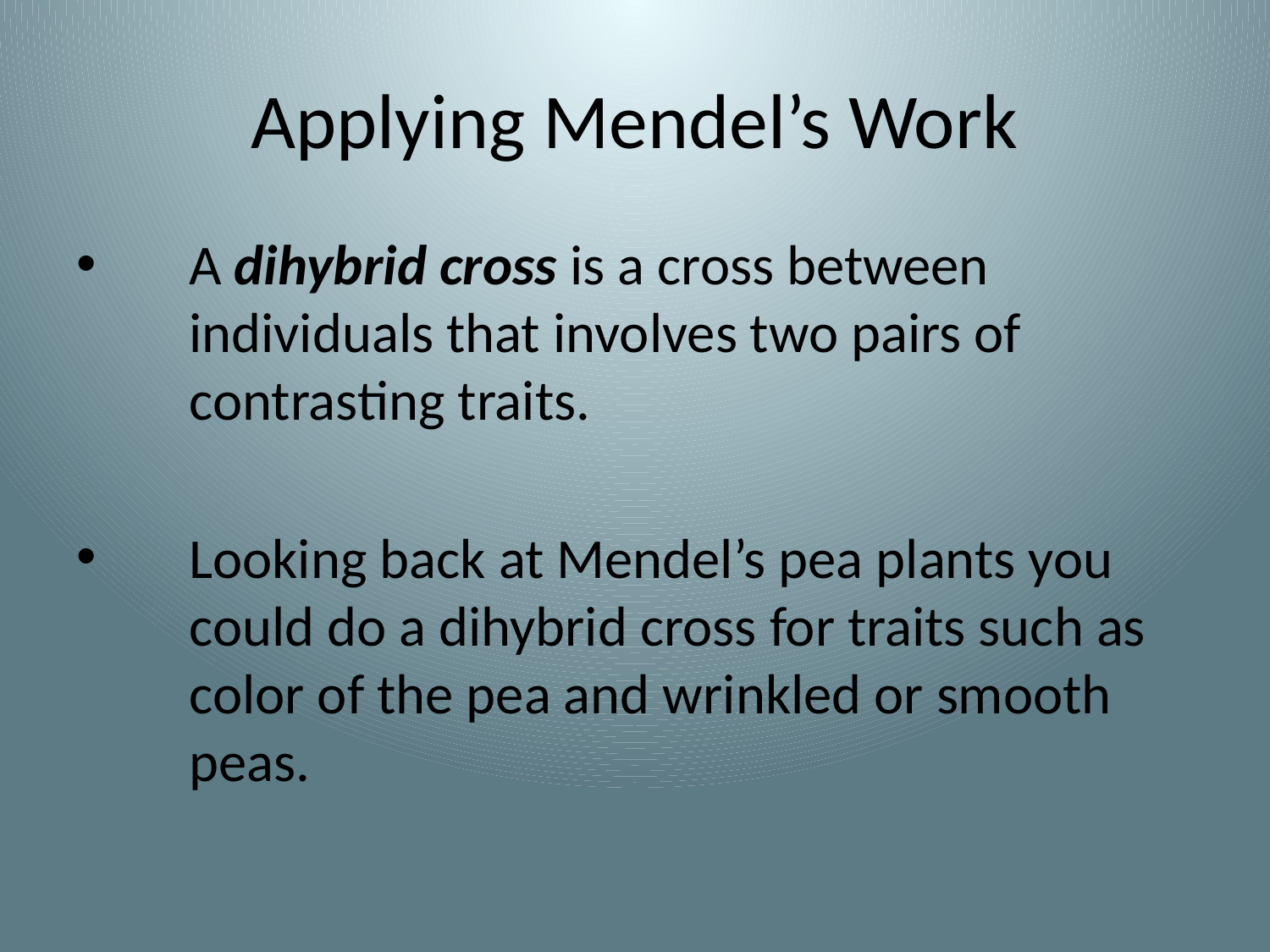

# Applying Mendel’s Work
A dihybrid cross is a cross between individuals that involves two pairs of contrasting traits.

Looking back at Mendel’s pea plants you could do a dihybrid cross for traits such as color of the pea and wrinkled or smooth peas.